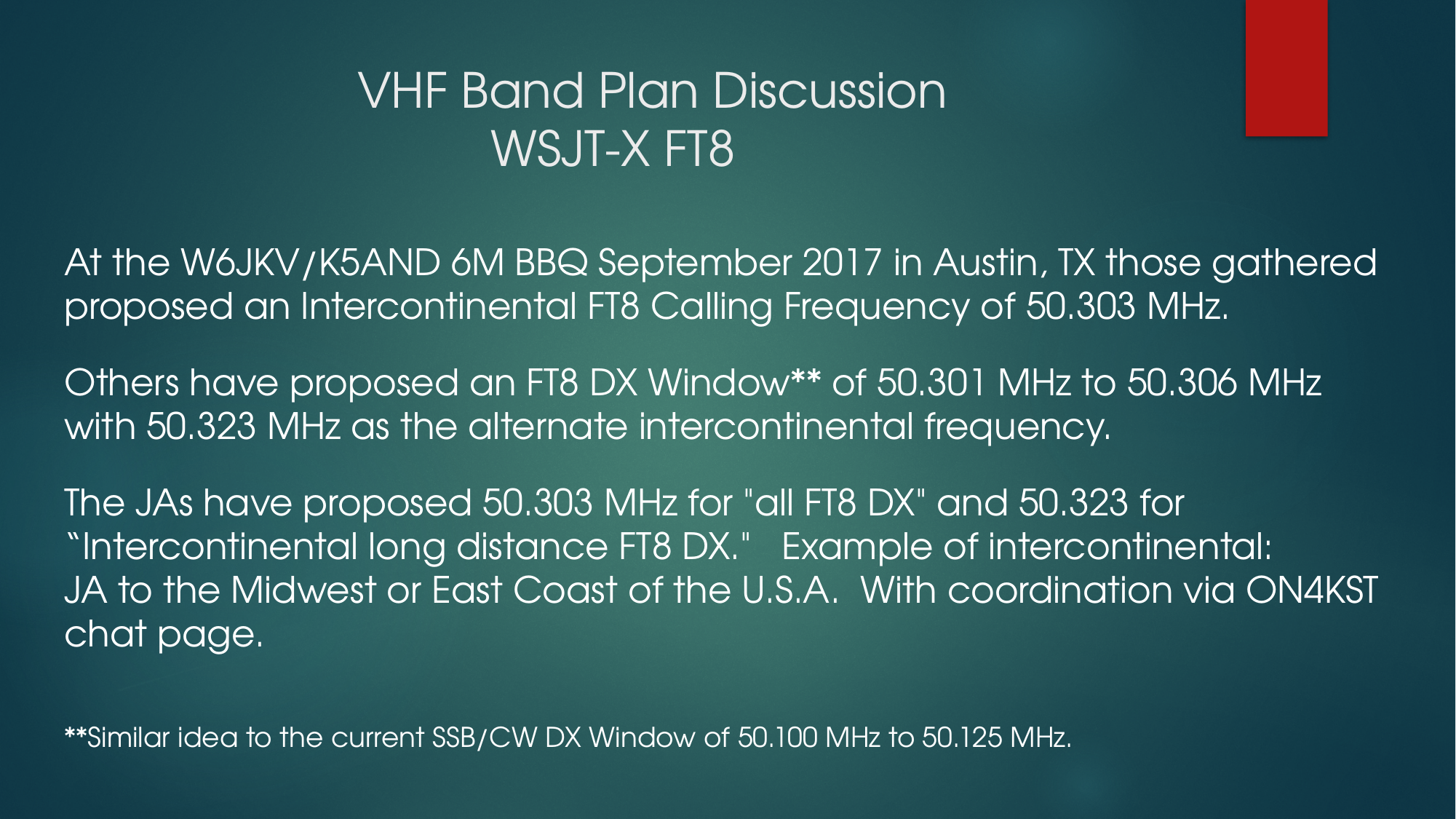

# VHF Band Plan Discussion WSJT-X FT8

At the W6JKV/K5AND 6M BBQ September 2017 in Austin, TX those gathered proposed an Intercontinental FT8 Calling Frequency of 50.303 MHz.

Others have proposed an FT8 DX Window** of 50.301 MHz to 50.306 MHz with 50.323 MHz as the alternate intercontinental frequency.

The JAs have proposed 50.303 MHz for "all FT8 DX" and 50.323 for “Intercontinental long distance FT8 DX."   Example of intercontinental:
JA to the Midwest or East Coast of the U.S.A.  With coordination via ON4KST chat page.

**Similar idea to the current SSB/CW DX Window of 50.100 MHz to 50.125 MHz.